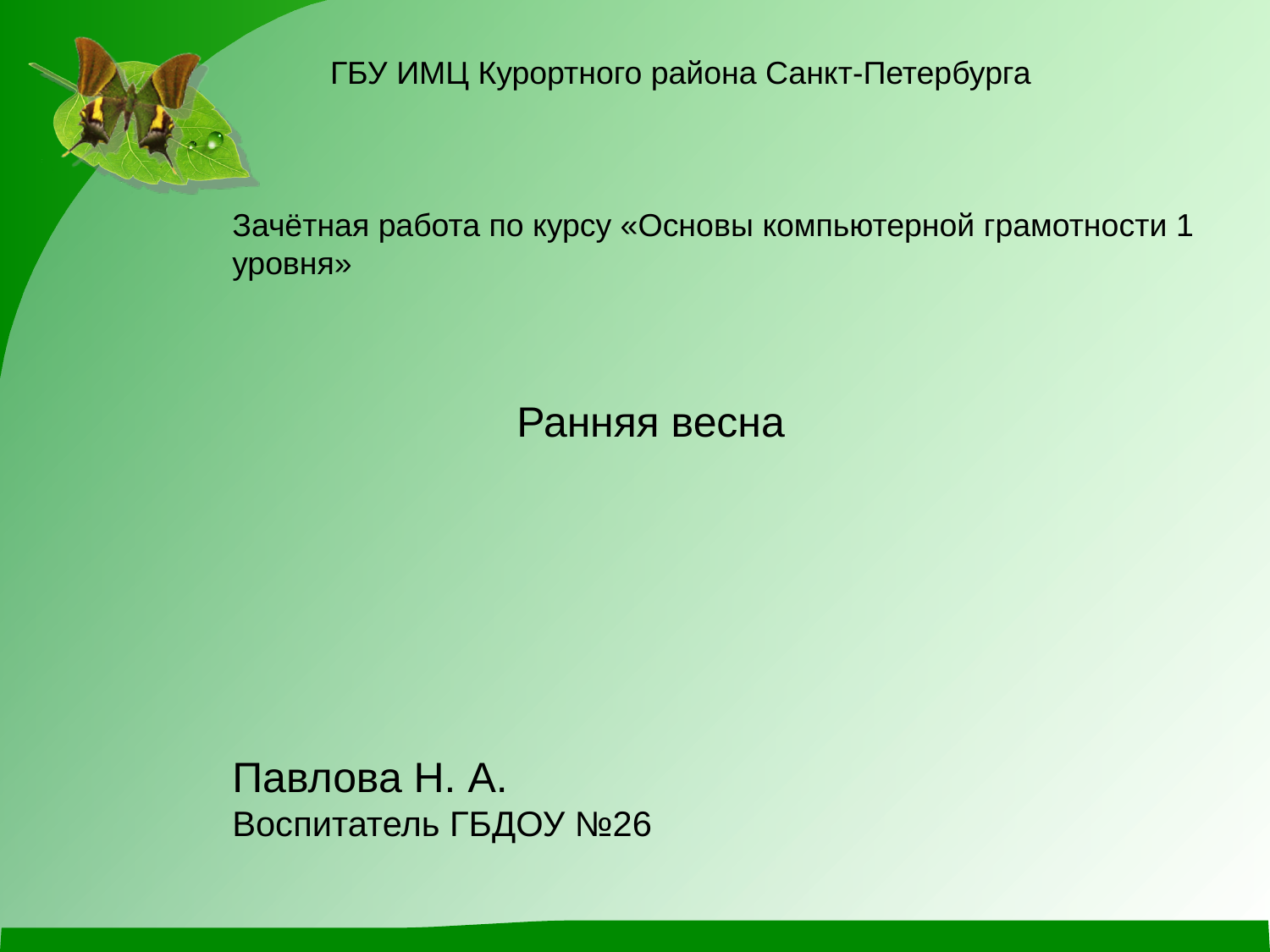

ГБУ ИМЦ Курортного района Санкт-Петербурга

Зачётная работа по курсу «Основы компьютерной грамотности 1 уровня»

                        Ранняя весна

Павлова Н. А.
Воспитатель ГБДОУ №26